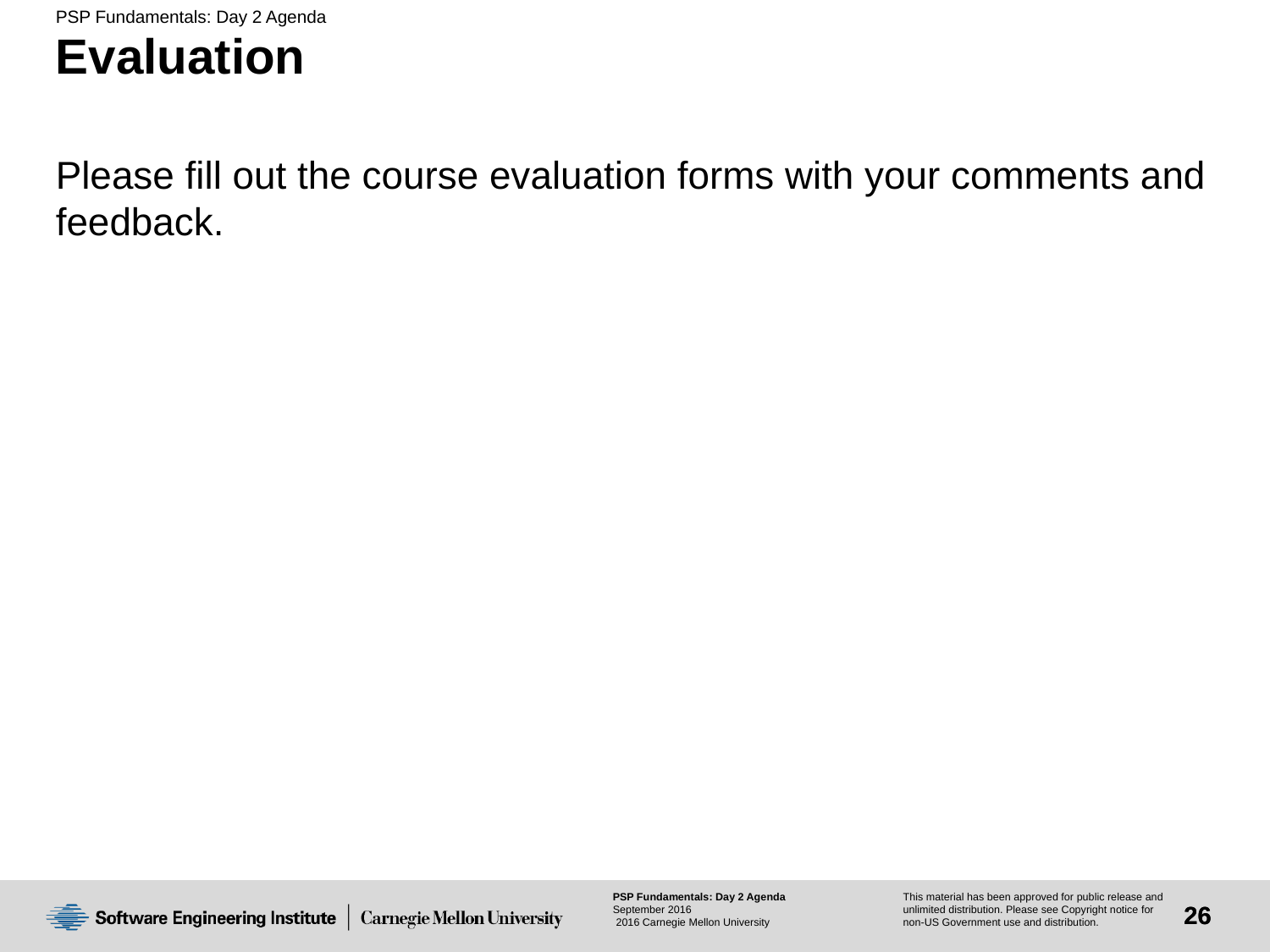

# Evaluation
Please fill out the course evaluation forms with your comments and feedback.